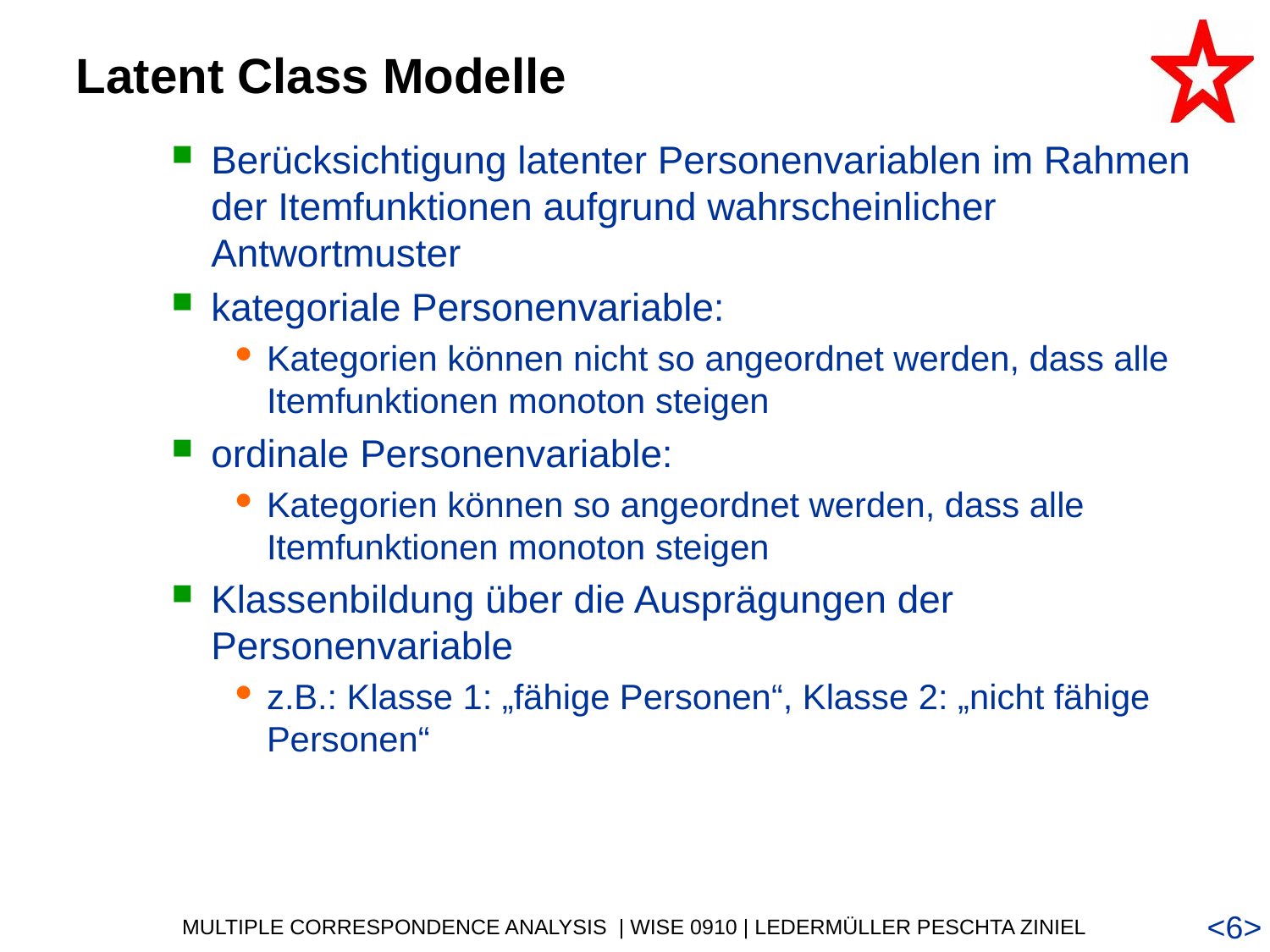

# Latent Class Modelle
Berücksichtigung latenter Personenvariablen im Rahmen der Itemfunktionen aufgrund wahrscheinlicher Antwortmuster
kategoriale Personenvariable:
Kategorien können nicht so angeordnet werden, dass alle Itemfunktionen monoton steigen
ordinale Personenvariable:
Kategorien können so angeordnet werden, dass alle Itemfunktionen monoton steigen
Klassenbildung über die Ausprägungen der Personenvariable
z.B.: Klasse 1: „fähige Personen“, Klasse 2: „nicht fähige Personen“
<6>